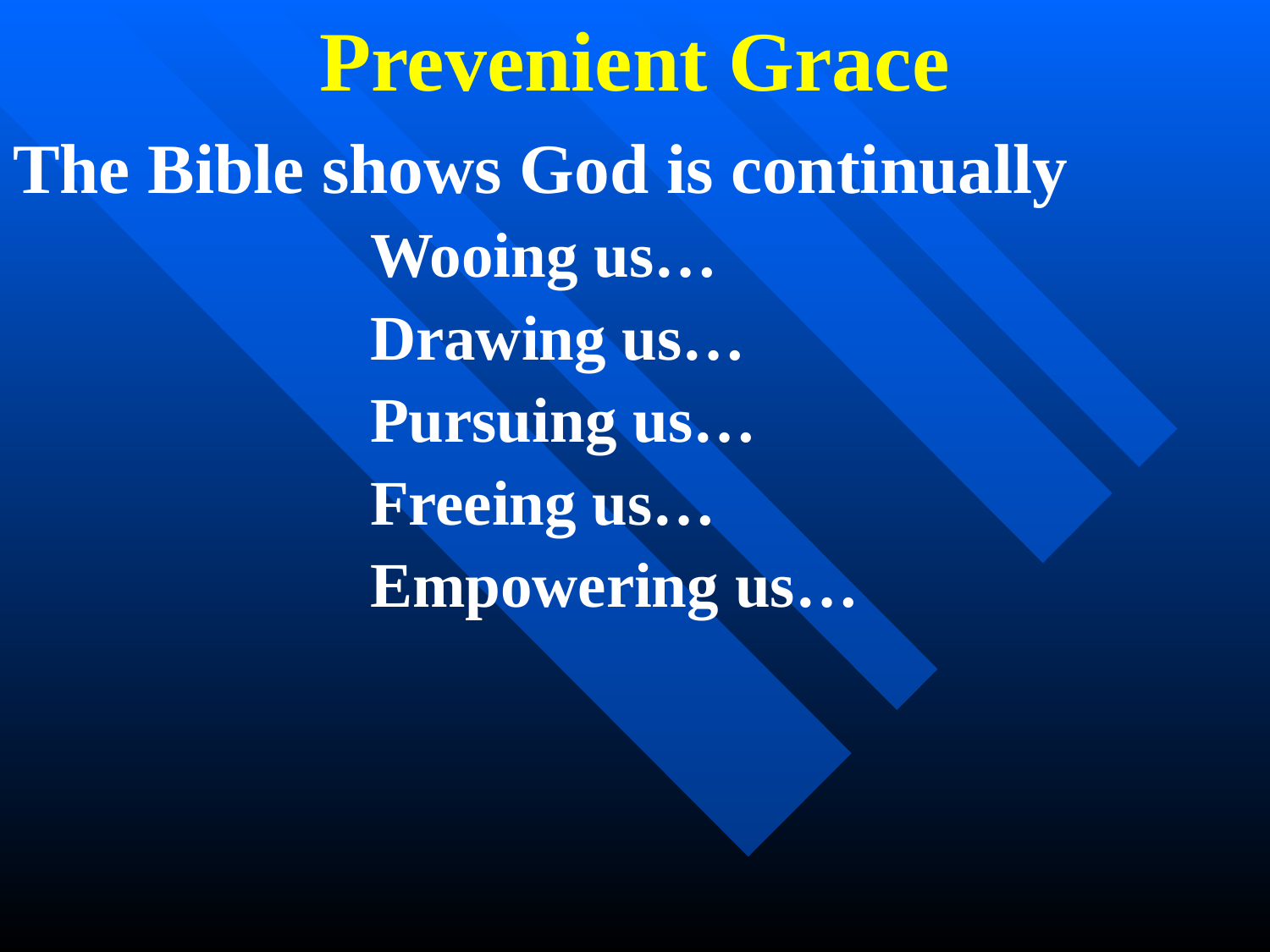

Prevenient Grace
The Bible shows God is continually
  			Wooing us…
  			Drawing us…
  			Pursuing us…
  			Freeing us…
  			Empowering us…